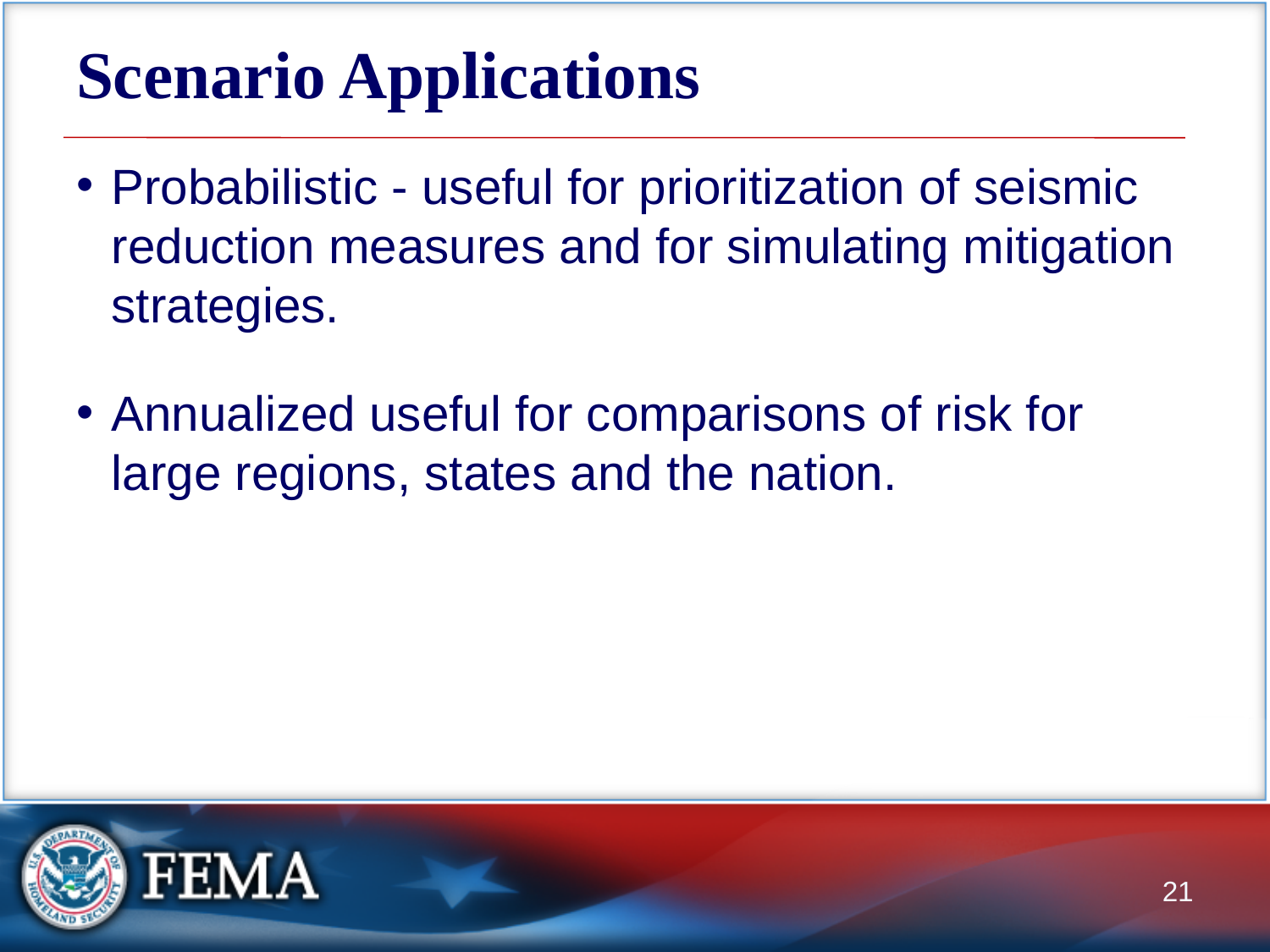

# Scenario Applications
Probabilistic - useful for prioritization of seismic reduction measures and for simulating mitigation strategies.
Annualized useful for comparisons of risk for large regions, states and the nation.

21